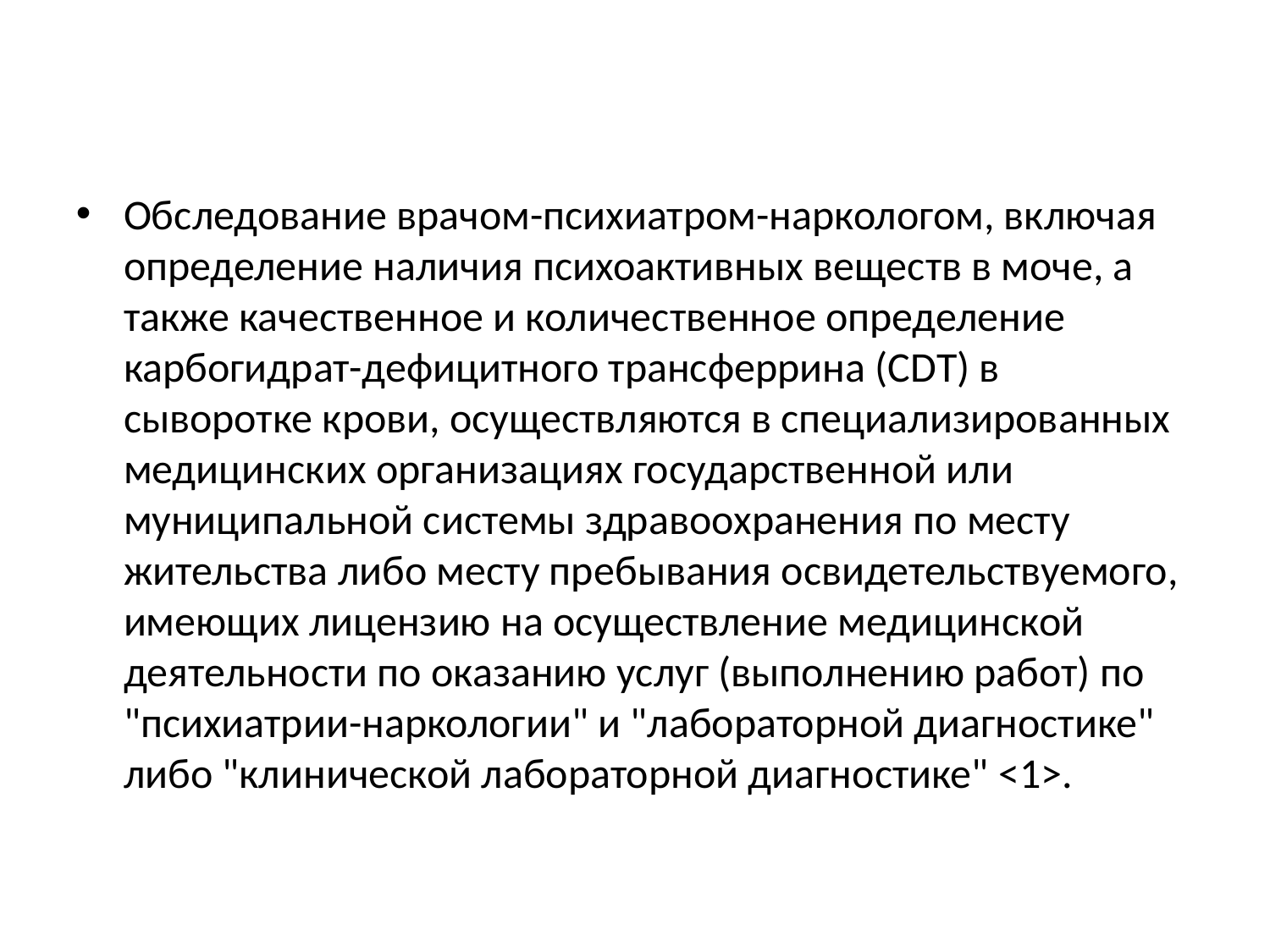

Обследование врачом-психиатром-наркологом, включая определение наличия психоактивных веществ в моче, а также качественное и количественное определение карбогидрат-дефицитного трансферрина (CDT) в сыворотке крови, осуществляются в специализированных медицинских организациях государственной или муниципальной системы здравоохранения по месту жительства либо месту пребывания освидетельствуемого, имеющих лицензию на осуществление медицинской деятельности по оказанию услуг (выполнению работ) по "психиатрии-наркологии" и "лабораторной диагностике" либо "клинической лабораторной диагностике" <1>.